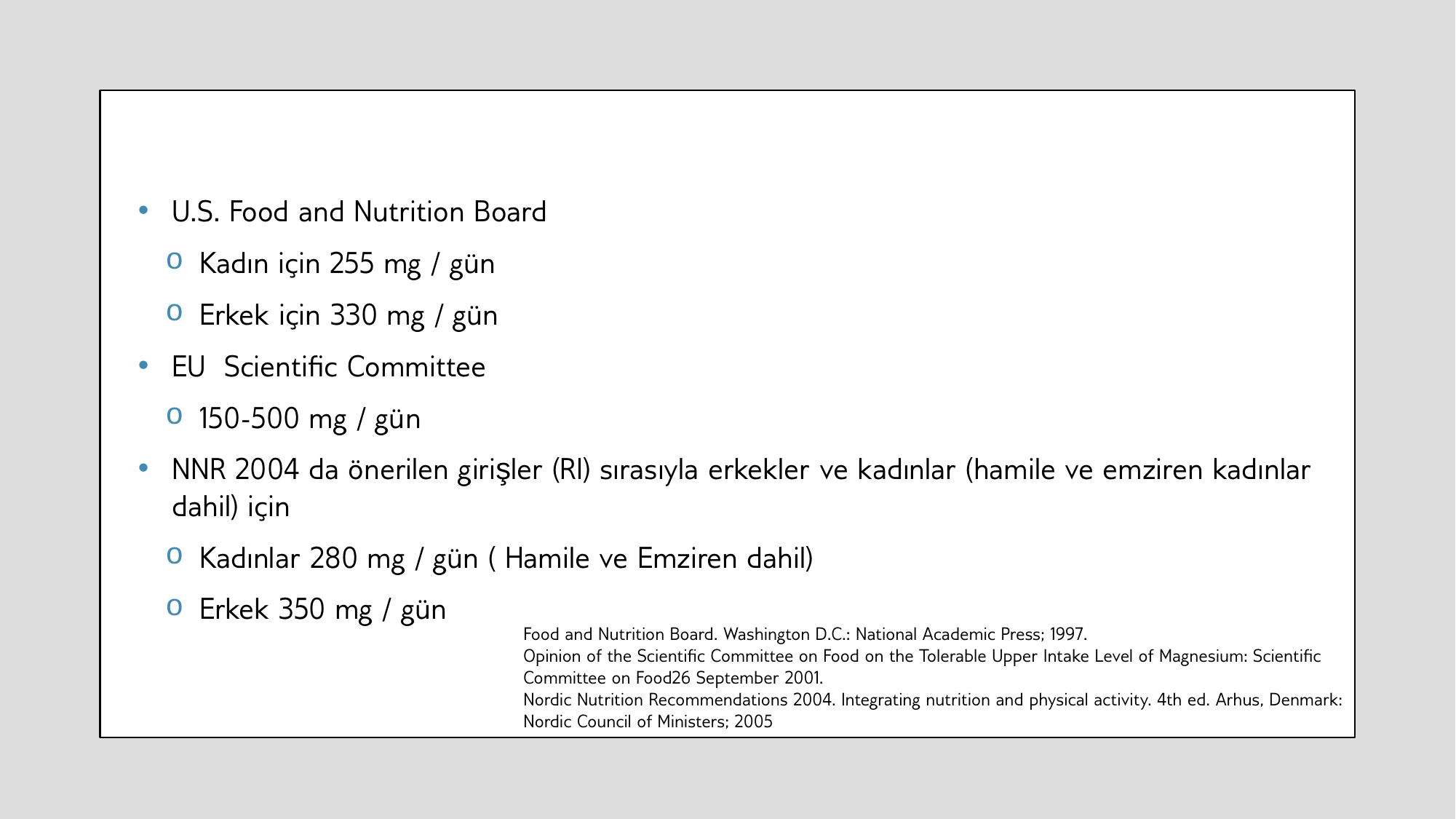

U.S. Food and Nutrition Board
Kadın için 255 mg / gün
Erkek için 330 mg / gün
EU  Scientific Committee
150-500 mg / gün
NNR 2004 da önerilen girişler (RI) sırasıyla erkekler ve kadınlar (hamile ve emziren kadınlar dahil) için
Kadınlar 280 mg / gün ( Hamile ve Emziren dahil)
Erkek 350 mg / gün

#
Food and Nutrition Board. Washington D.C.: National Academic Press; 1997.
Opinion of the Scientific Committee on Food on the Tolerable Upper Intake Level of Magnesium: Scientific Committee on Food26 September 2001.
Nordic Nutrition Recommendations 2004. Integrating nutrition and physical activity. 4th ed. Arhus, Denmark: Nordic Council of Ministers; 2005